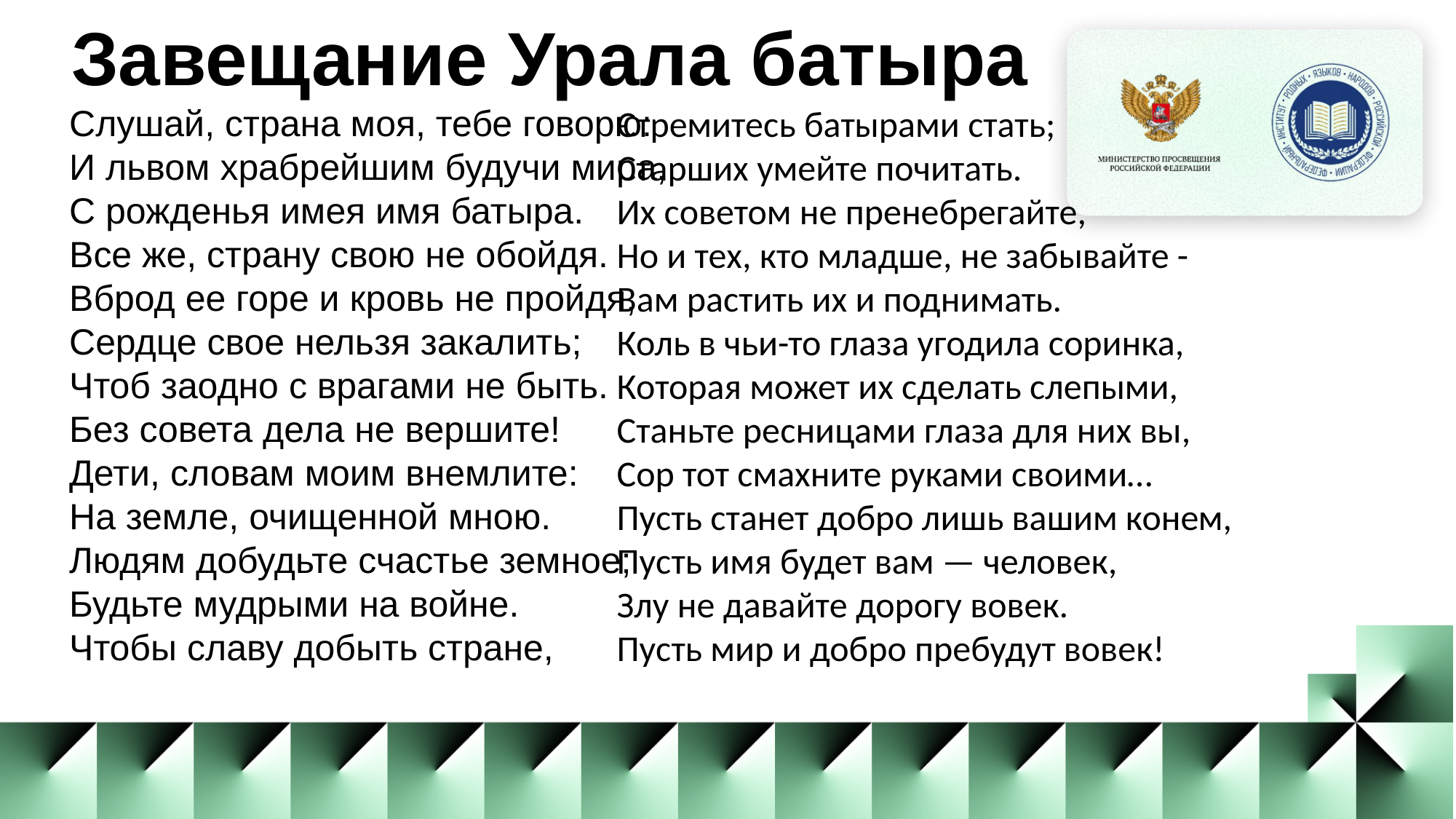

Завещание Урала батыра

Слушай, страна моя, тебе говорю:
И львом храбрейшим будучи мира,
С рожденья имея имя батыра.
Все же, страну свою не обойдя.
Вброд ее горе и кровь не пройдя,
Сердце свое нельзя закалить;
Чтоб заодно с врагами не быть.
Без совета дела не вершите!
Дети, словам моим внемлите:
На земле, очищенной мною.
Людям добудьте счастье земное;
Будьте мудрыми на войне.
Чтобы славу добыть стране,

Стремитесь батырами стать;
Старших умейте почитать.
Их советом не пренебрегайте,
Но и тех, кто младше, не забывайте -
Вам растить их и поднимать.
Коль в чьи-то глаза угодила соринка,
Которая может их сделать слепыми,
Станьте ресницами глаза для них вы,
Сор тот смахните руками своими…
Пусть станет добро лишь вашим конем,
Пусть имя будет вам — человек,
Злу не давайте дорогу вовек.
Пусть мир и добро пребудут вовек!